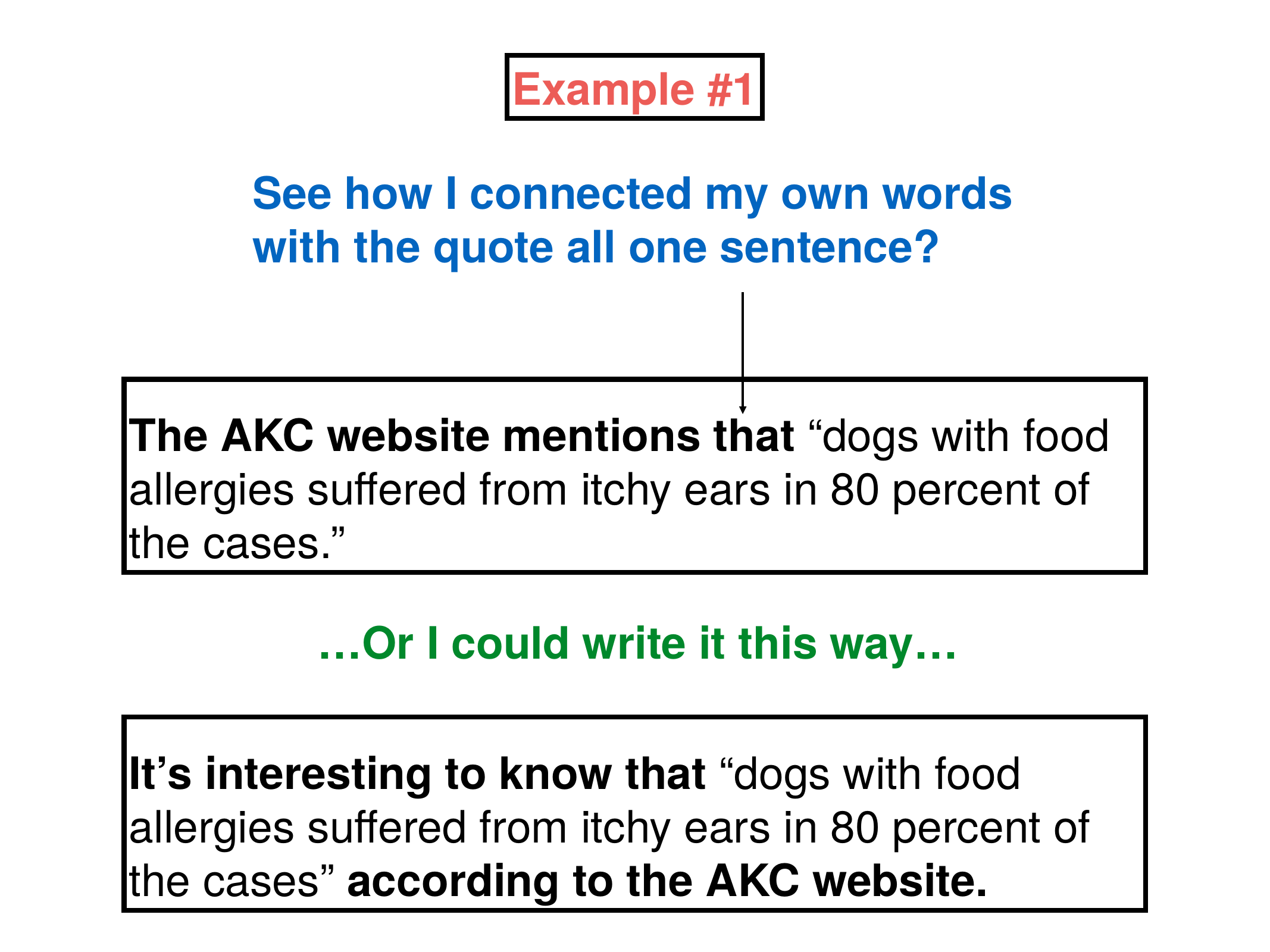

Example #1
See how I connected my own words with the quote all one sentence?

# The AKC website mentions that “dogs with food allergies suffered from itchy ears in 80 percent of the cases.”
…Or I could write it this way…
It’s interesting to know that “dogs with food allergies suffered from itchy ears in 80 percent of the cases” according to the AKC website.